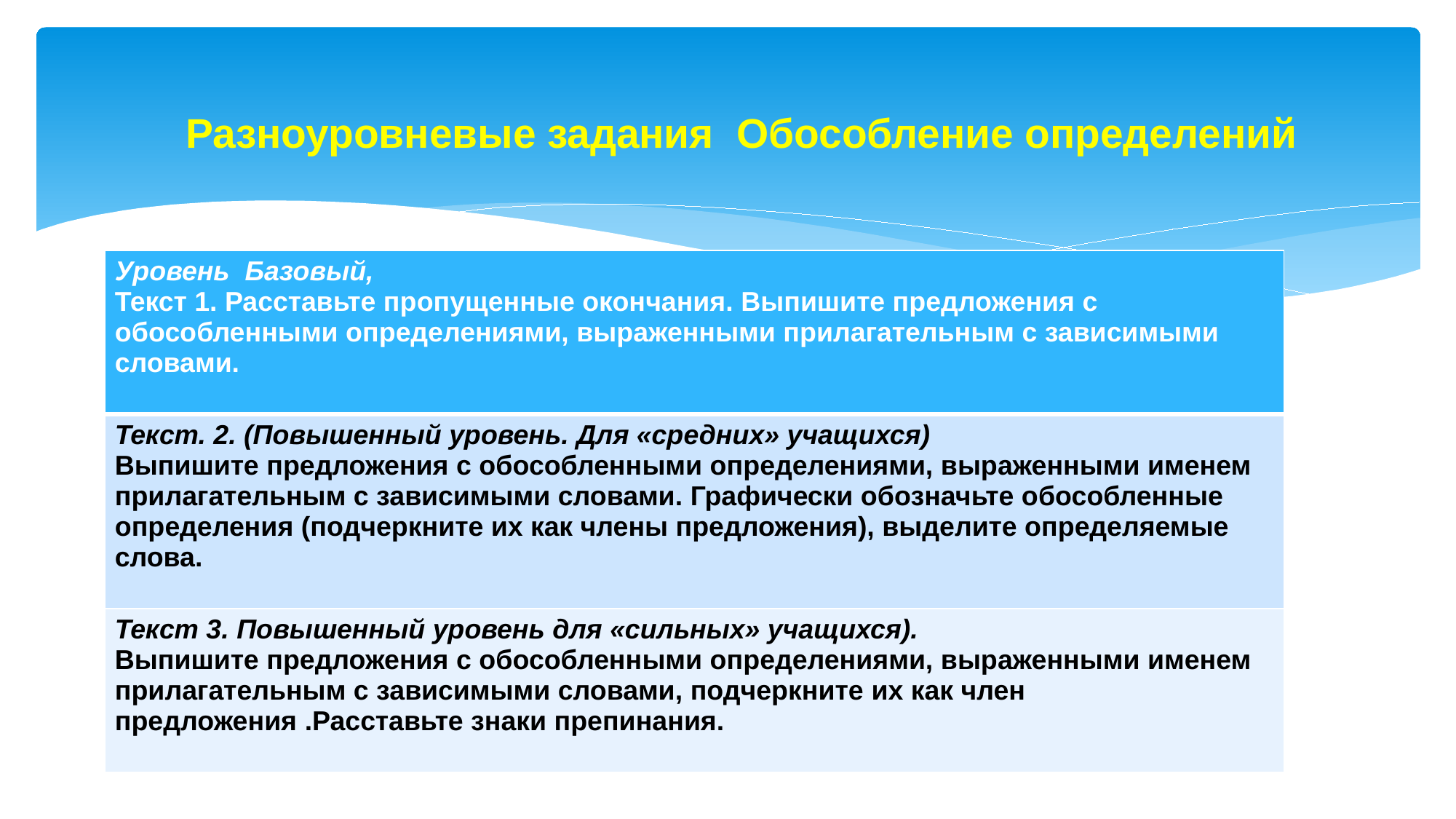

# Разноуровневые задания  Обособление определений
| Уровень Базовый, Текст 1. Расставьте пропущенные окончания. Выпишите предложения с обособленными определениями, выраженными прилагательным с зависимыми словами. |
| --- |
| Текст. 2. (Повышенный уровень. Для «средних» учащихся) Выпишите предложения с обособленными определениями, выраженными именем прилагательным с зависимыми словами. Графически обозначьте обособленные определения (подчеркните их как члены предложения), выделите определяемые слова. |
| Текст 3. Повышенный уровень для «сильных» учащихся). Выпишите предложения с обособленными определениями, выраженными именем прилагательным с зависимыми словами, подчеркните их как член предложения .Расставьте знаки препинания. |